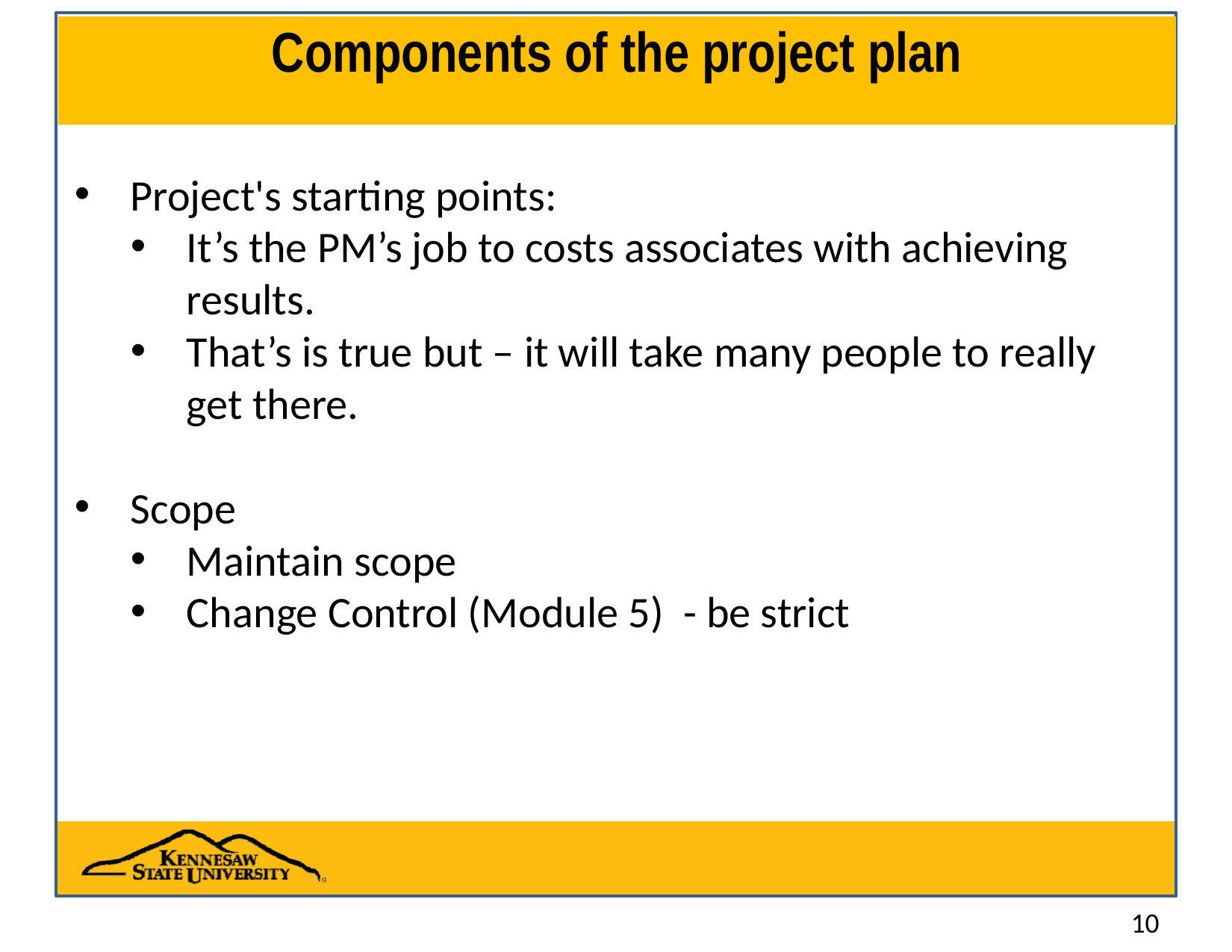

# Components of the project plan
Project's starting points:
It’s the PM’s job to costs associates with achieving results.
That’s is true but – it will take many people to really get there.

Scope
Maintain scope
Change Control (Module 5)  - be strict